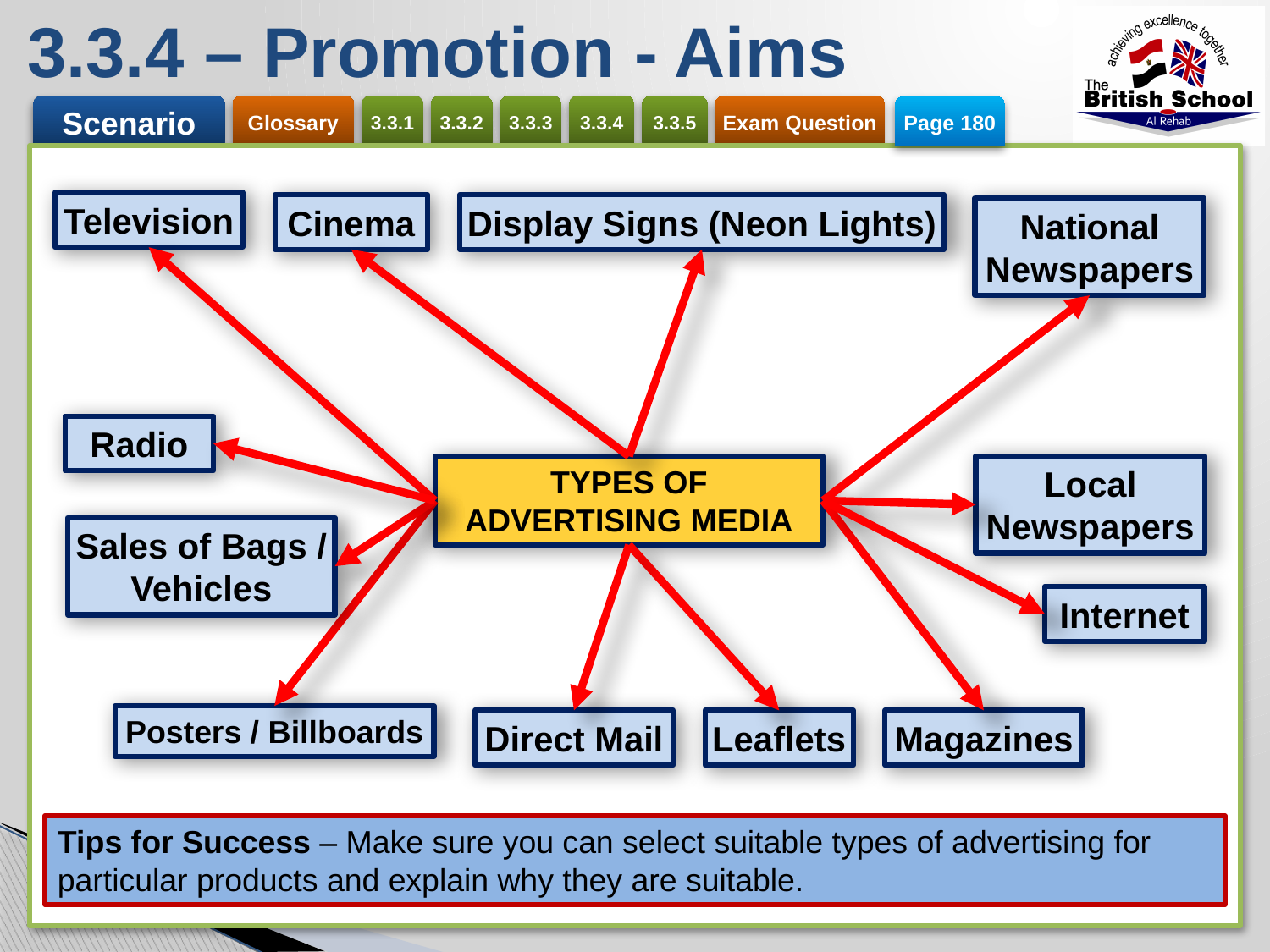

# 3.3.4 – Promotion - Aims
Page 180
Television
Cinema
Display Signs (Neon Lights)
National Newspapers
Radio
Local Newspapers
TYPES OF ADVERTISING MEDIA
Sales of Bags / Vehicles
Internet
Posters / Billboards
Direct Mail
Leaflets
Magazines
Tips for Success – Make sure you can select suitable types of advertising for particular products and explain why they are suitable.